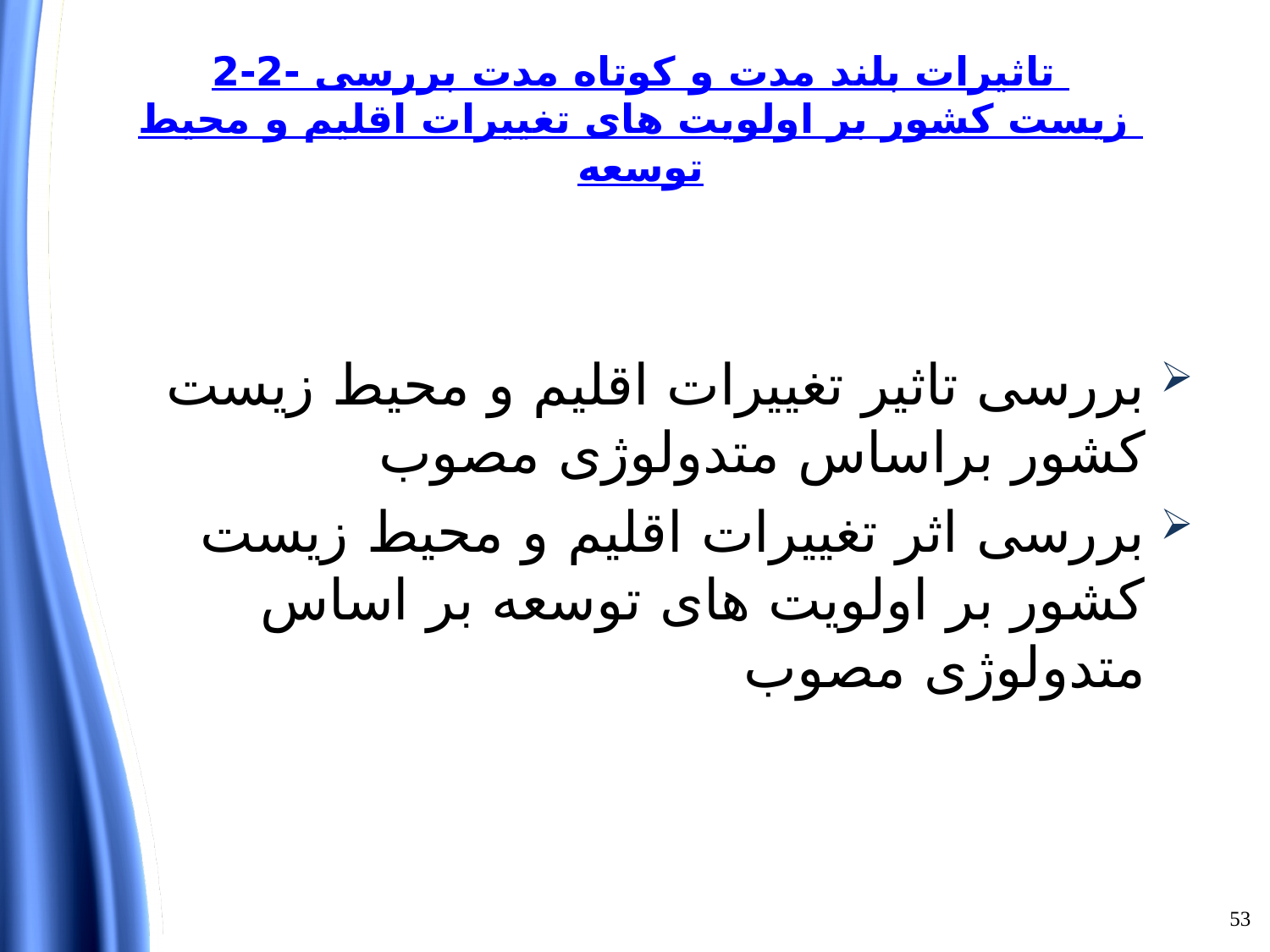

# 2-2	- بررسی تاثیرات بلند مدت و کوتاه مدت تغییرات اقلیم و محیط زیست کشور بر اولویت های توسعه
بررسی تاثیر تغییرات اقلیم و محیط زیست کشور براساس متدولوژی مصوب
بررسی اثر تغییرات اقلیم و محیط زیست کشور بر اولویت های توسعه بر اساس متدولوژی مصوب
53